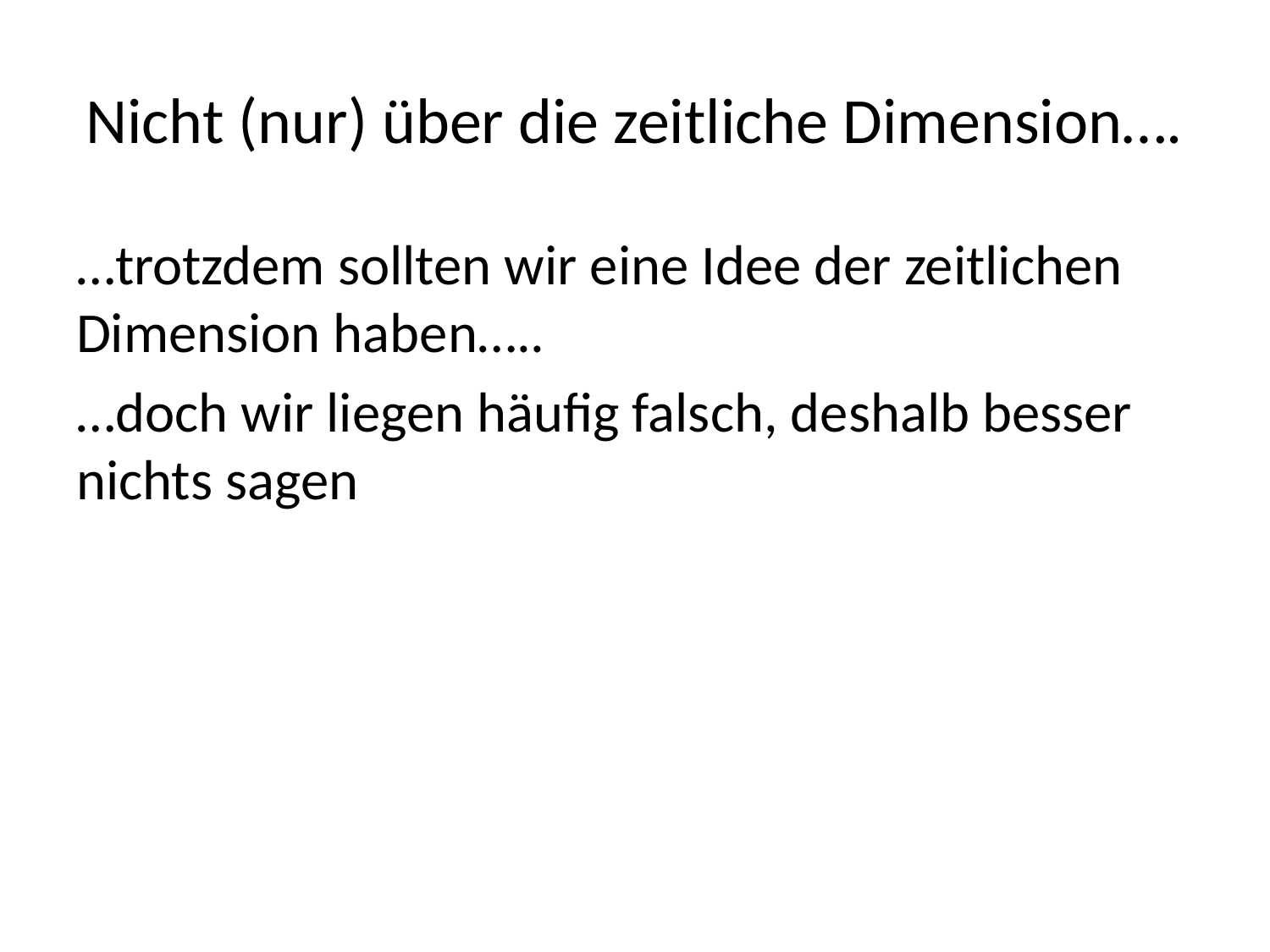

# Nicht (nur) über die zeitliche Dimension….
…trotzdem sollten wir eine Idee der zeitlichen Dimension haben…..
…doch wir liegen häufig falsch, deshalb besser nichts sagen